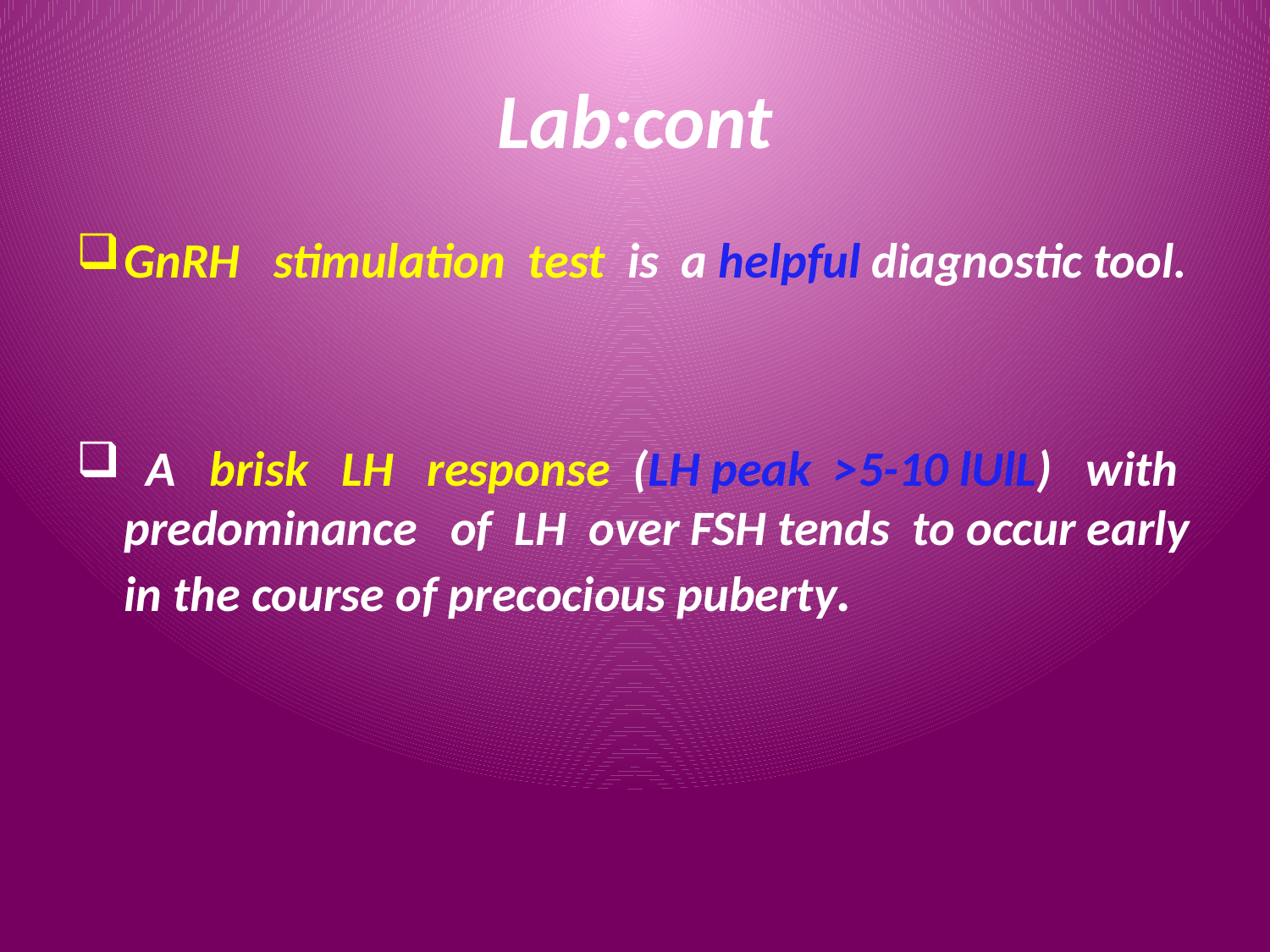

# Lab:cont
GnRH   stimulation  test  is  a helpful diagnostic tool.

  A   brisk   LH   response  (LH peak  >5-10 lUlL)   with predominance   of  LH  over FSH tends  to occur early in the course of precocious puberty.